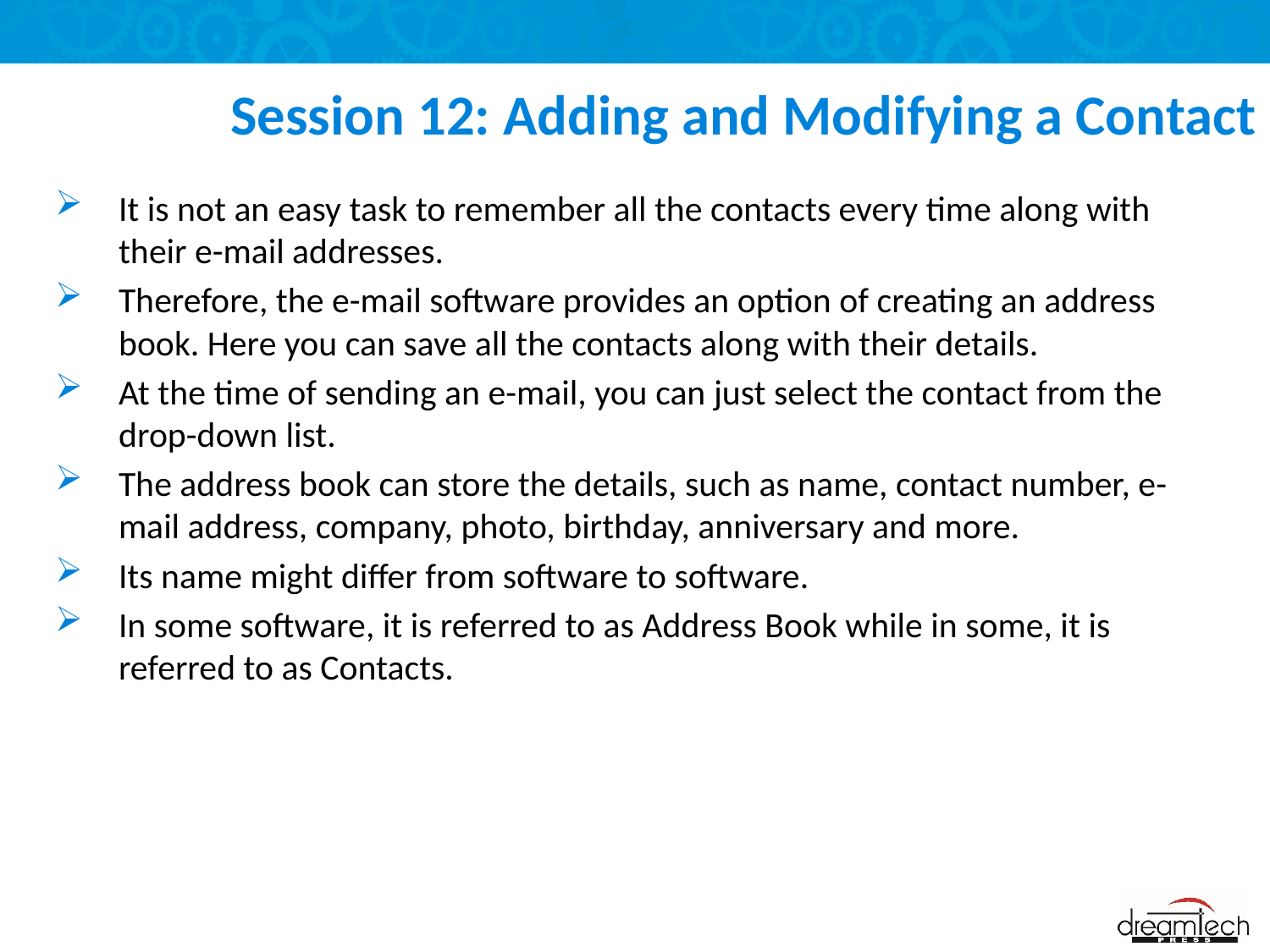

# Session 12: Adding and Modifying a Contact
It is not an easy task to remember all the contacts every time along with their e-mail addresses.
Therefore, the e-mail software provides an option of creating an address book. Here you can save all the contacts along with their details.
At the time of sending an e-mail, you can just select the contact from the drop-down list.
The address book can store the details, such as name, contact number, e-mail address, company, photo, birthday, anniversary and more.
Its name might differ from software to software.
In some software, it is referred to as Address Book while in some, it is referred to as Contacts.